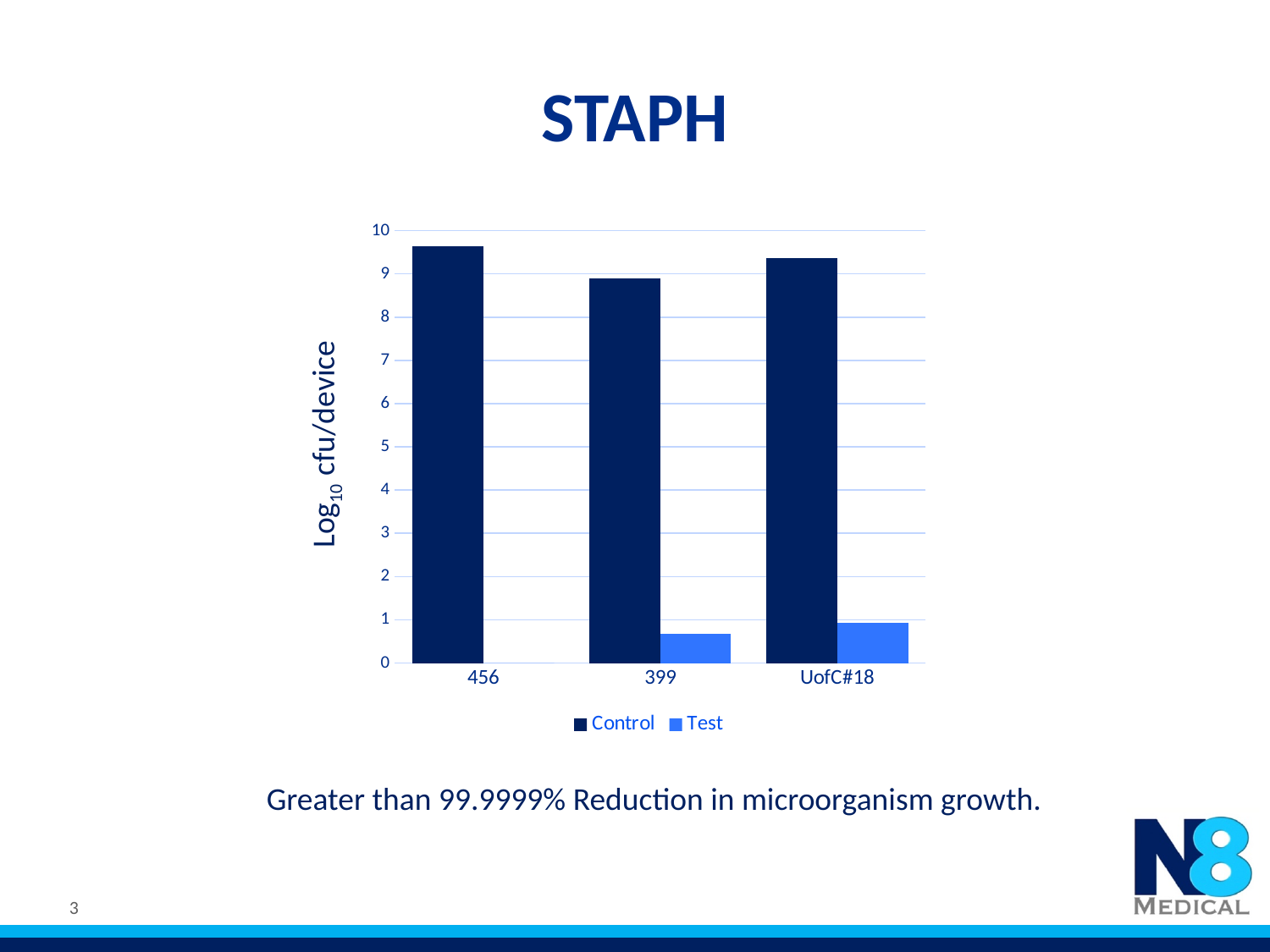

# Staph

### Chart

| Category | Control | Test |
|---|---|---|
| 456 | 9.63 | 0.0 |
| 399 | 8.9 | 0.67 |
| UofC#18 | 9.37 | 0.93 |
Log10  cfu/device
Greater than 99.9999% Reduction in microorganism growth.